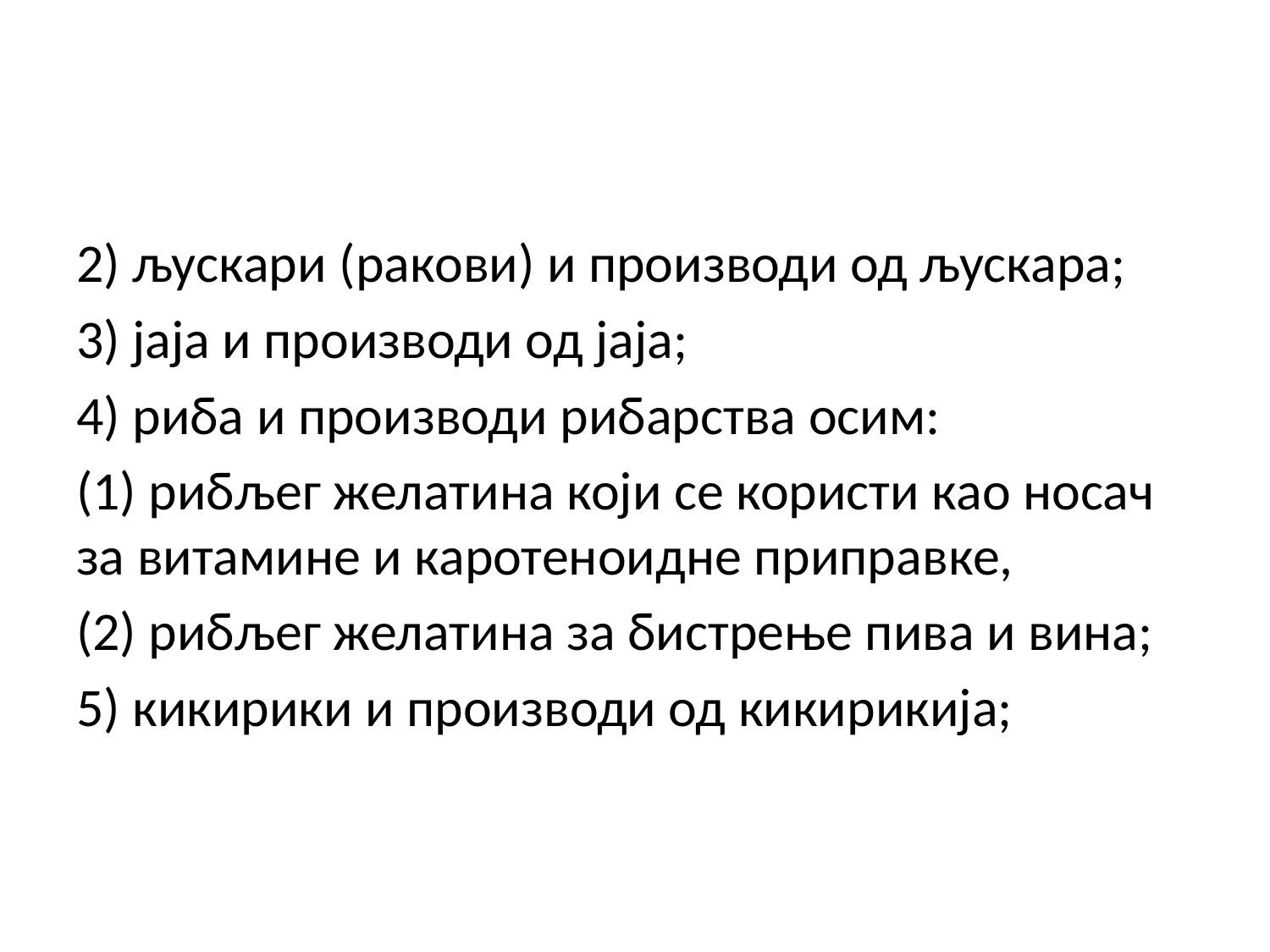

2) љускари (ракови) и производи од љускара;
3) јаја и производи од јаја;
4) риба и производи рибарства осим:
(1) рибљег желатина који се користи као носач за витамине и каротеноидне приправке,
(2) рибљег желатина за бистрење пива и вина;
5) кикирики и производи од кикирикија;